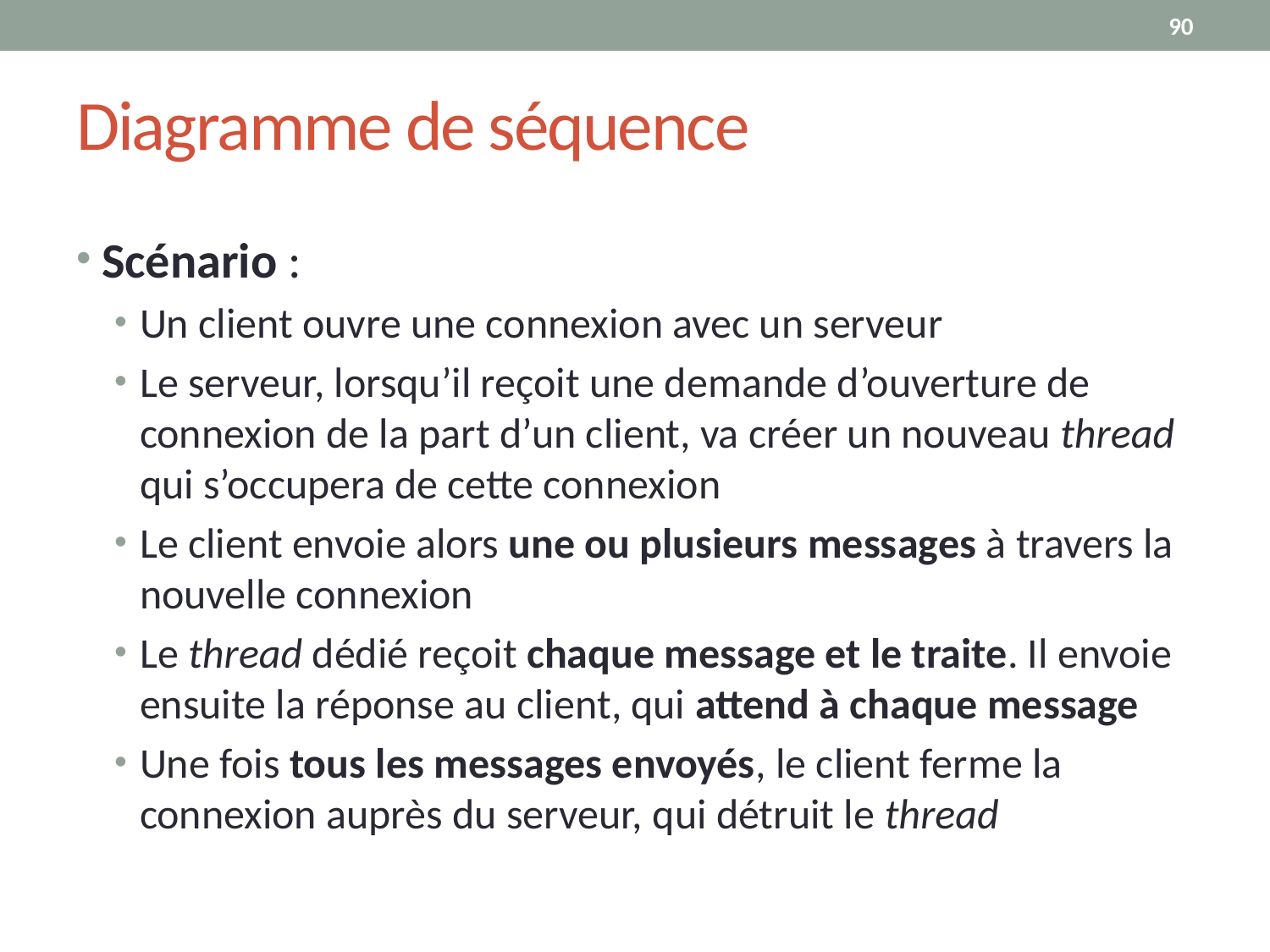

90
# Diagramme de séquence
Scénario :
Un client ouvre une connexion avec un serveur
Le serveur, lorsqu’il reçoit une demande d’ouverture de connexion de la part d’un client, va créer un nouveau thread qui s’occupera de cette connexion
Le client envoie alors une ou plusieurs messages à travers la nouvelle connexion
Le thread dédié reçoit chaque message et le traite. Il envoie ensuite la réponse au client, qui attend à chaque message
Une fois tous les messages envoyés, le client ferme la connexion auprès du serveur, qui détruit le thread